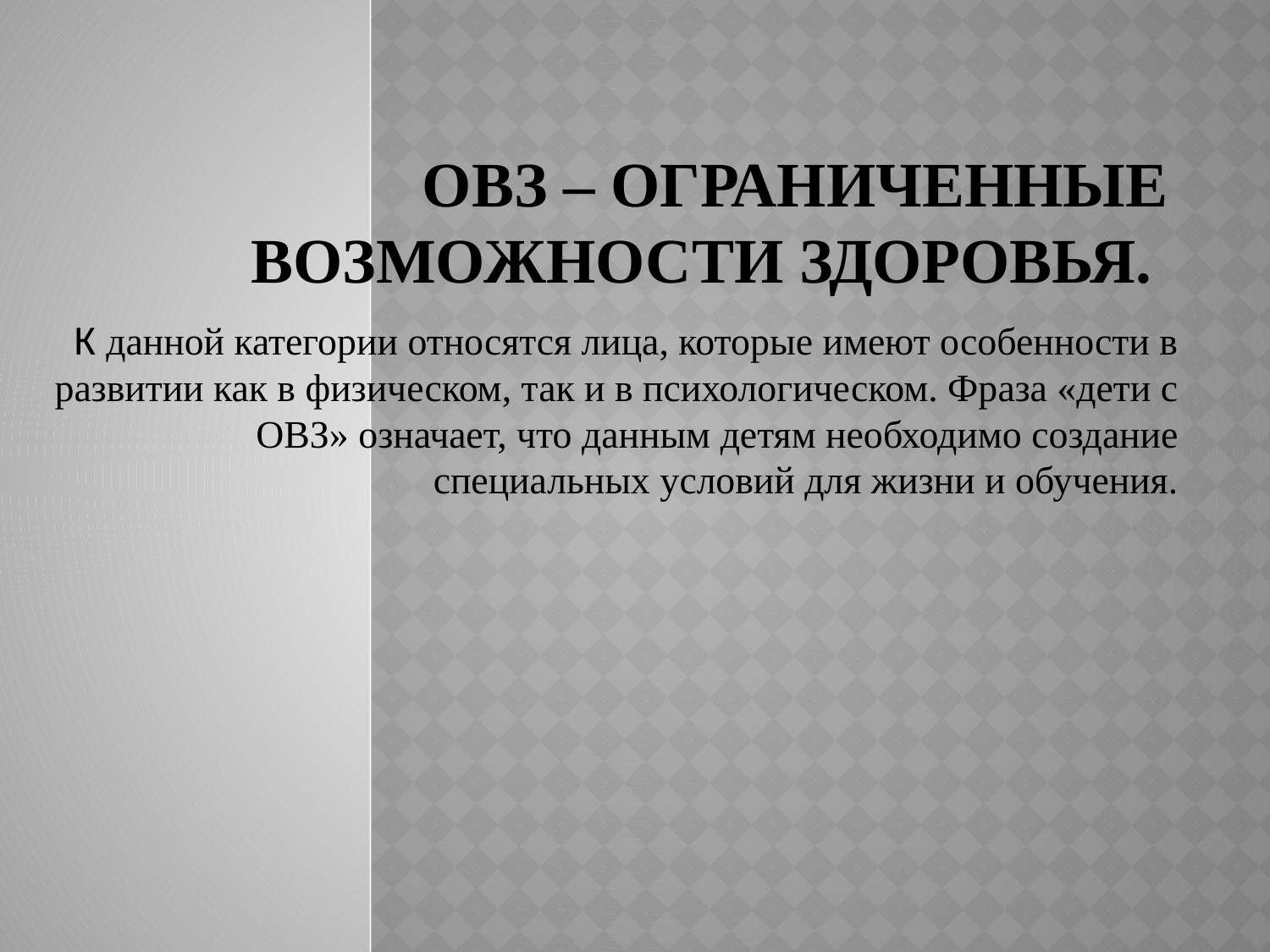

# ОВЗ – ограниченные возможности здоровья.
К данной категории относятся лица, которые имеют особенности в развитии как в физическом, так и в психологическом. Фраза «дети с ОВЗ» означает, что данным детям необходимо создание специальных условий для жизни и обучения.